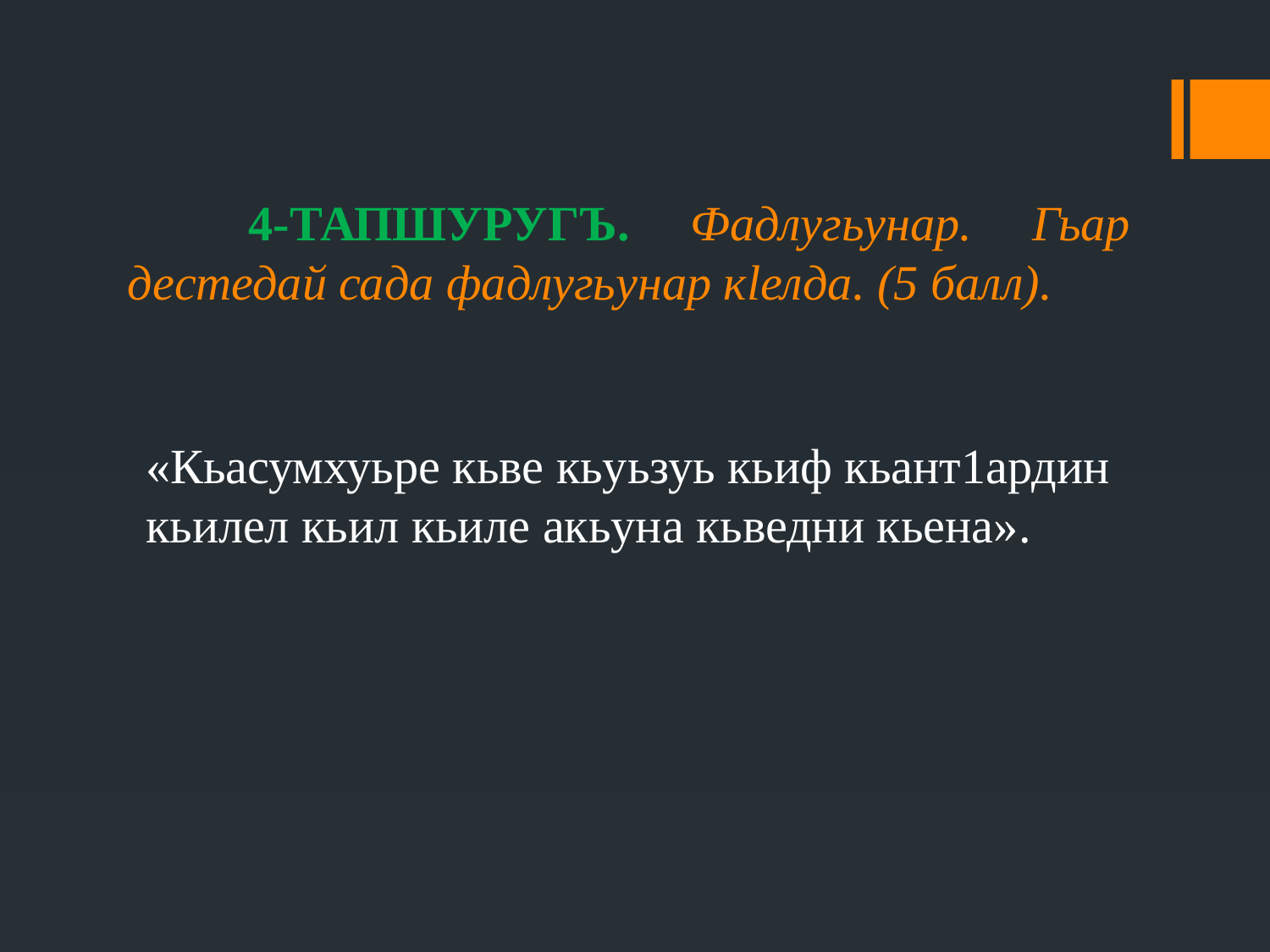

# 4-ТАПШУРУГЪ. Фадлугьунар. Гьар дестедай сада фадлугьунар кlелда. (5 балл).

«Кьасумхуьре кьве кьуьзуь кьиф кьант1ардин кьилел кьил кьиле акьуна кьведни кьена».